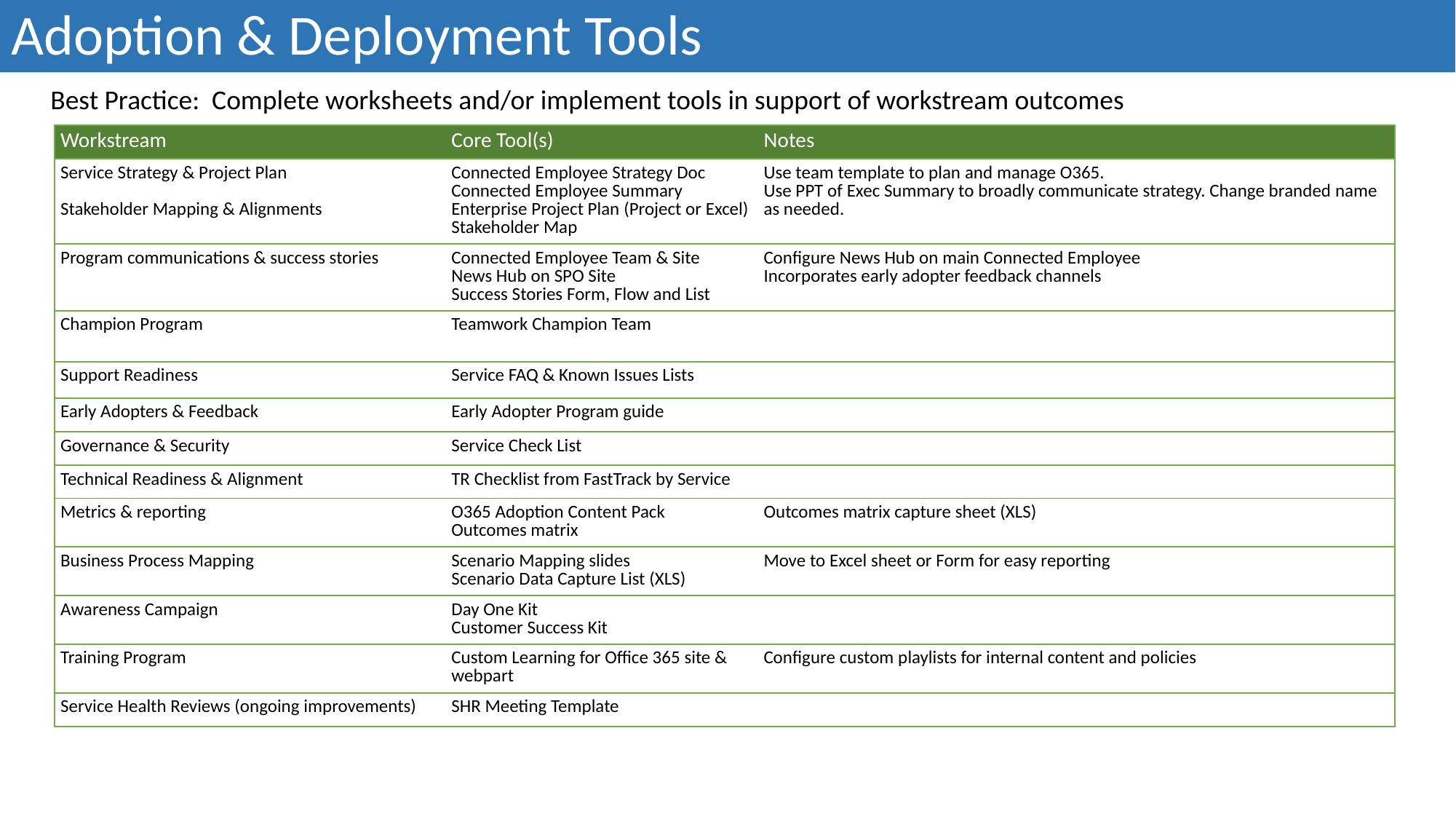

# Adoption & Deployment Tools
Best Practice:  Complete worksheets and/or implement tools in support of workstream outcomes
| Workstream | Core Tool(s) | Notes |
| --- | --- | --- |
| Service Strategy & Project Plan Stakeholder Mapping & Alignments | Connected Employee Strategy Doc Connected Employee Summary Enterprise Project Plan (Project or Excel) Stakeholder Map | Use team template to plan and manage O365. Use PPT of Exec Summary to broadly communicate strategy. Change branded name as needed. |
| Program communications & success stories | Connected Employee Team & Site News Hub on SPO Site Success Stories Form, Flow and List | Configure News Hub on main Connected Employee Incorporates early adopter feedback channels |
| Champion Program | Teamwork Champion Team |  |
| Support Readiness | Service FAQ & Known Issues Lists |  |
| Early Adopters & Feedback | Early Adopter Program guide |  |
| Governance & Security | Service Check List |  |
| Technical Readiness & Alignment | TR Checklist from FastTrack by Service |  |
| Metrics & reporting | O365 Adoption Content Pack Outcomes matrix | Outcomes matrix capture sheet (XLS) |
| Business Process Mapping | Scenario Mapping slides  Scenario Data Capture List (XLS) | Move to Excel sheet or Form for easy reporting |
| Awareness Campaign | Day One Kit Customer Success Kit |  |
| Training Program | Custom Learning for Office 365 site & webpart | Configure custom playlists for internal content and policies |
| Service Health Reviews (ongoing improvements) | SHR Meeting Template |  |